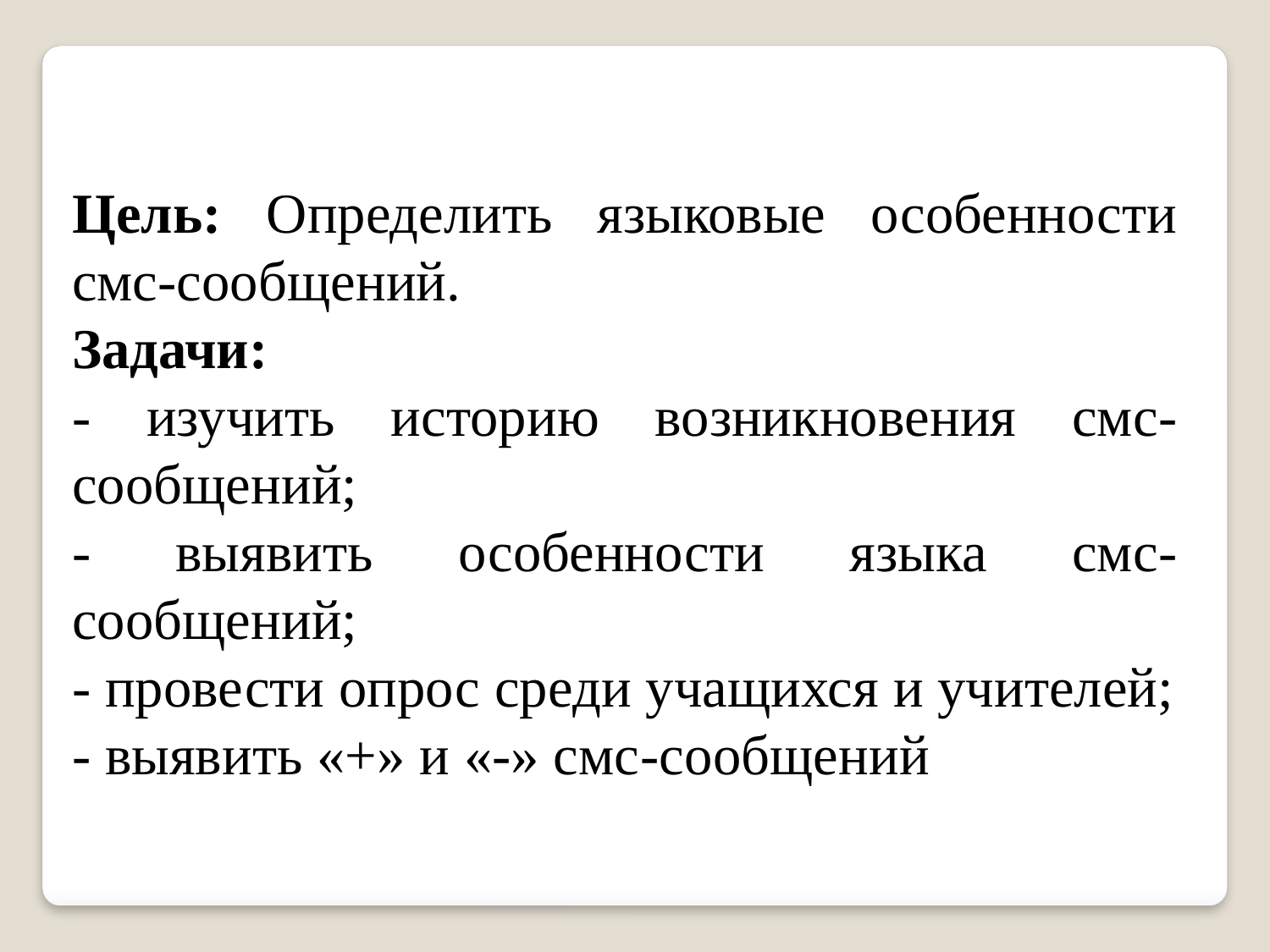

Цель: Определить языковые особенности смс-сообщений.
Задачи:
- изучить историю возникновения смс-сообщений;
- выявить особенности языка смс-сообщений;
- провести опрос среди учащихся и учителей;
- выявить «+» и «-» смс-сообщений